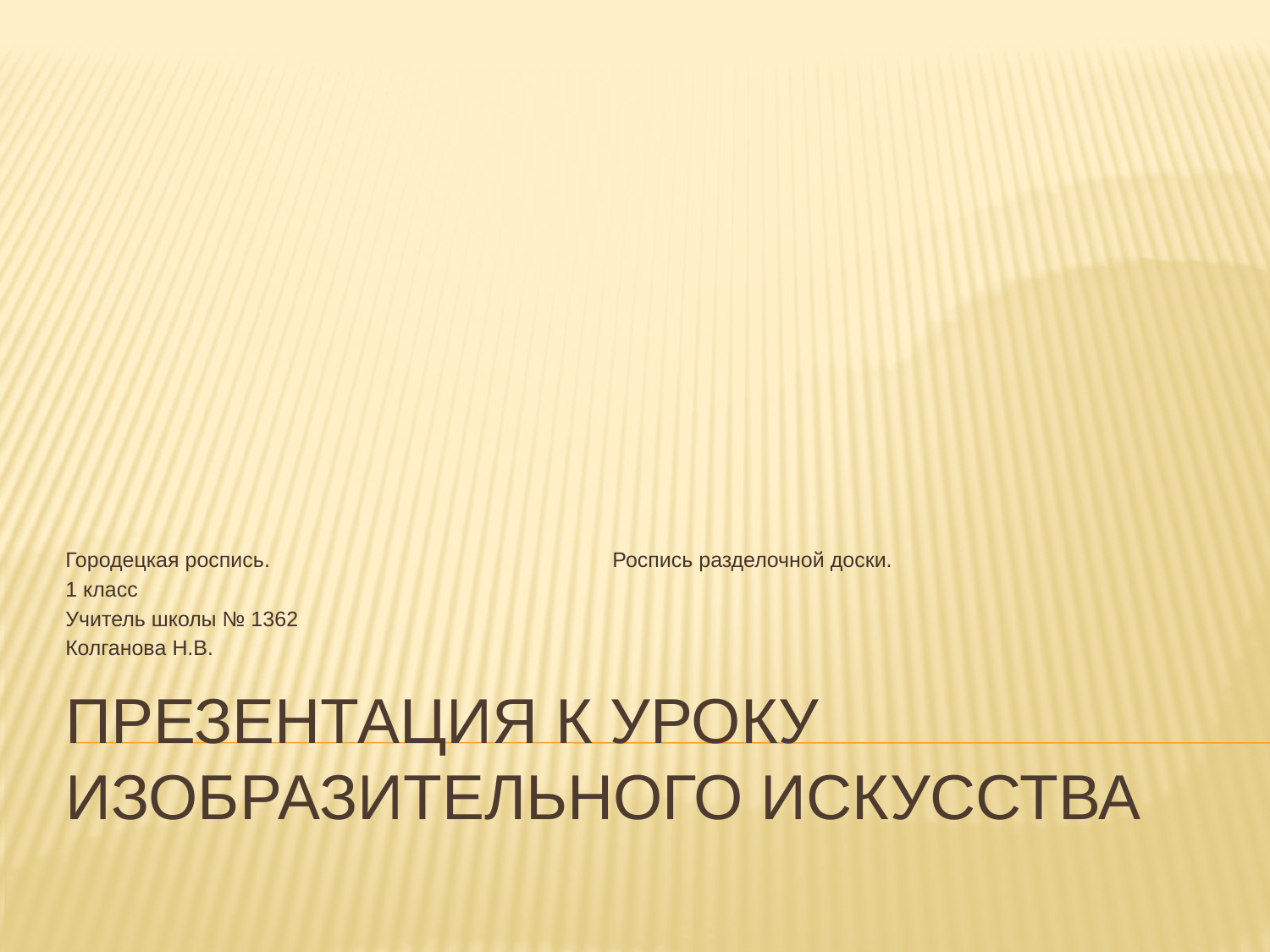

Городецкая роспись.                                                          Роспись разделочной доски.
1 класс
Учитель школы № 1362
Колганова Н.В.
# Презентация к уроку изобразительного искусства